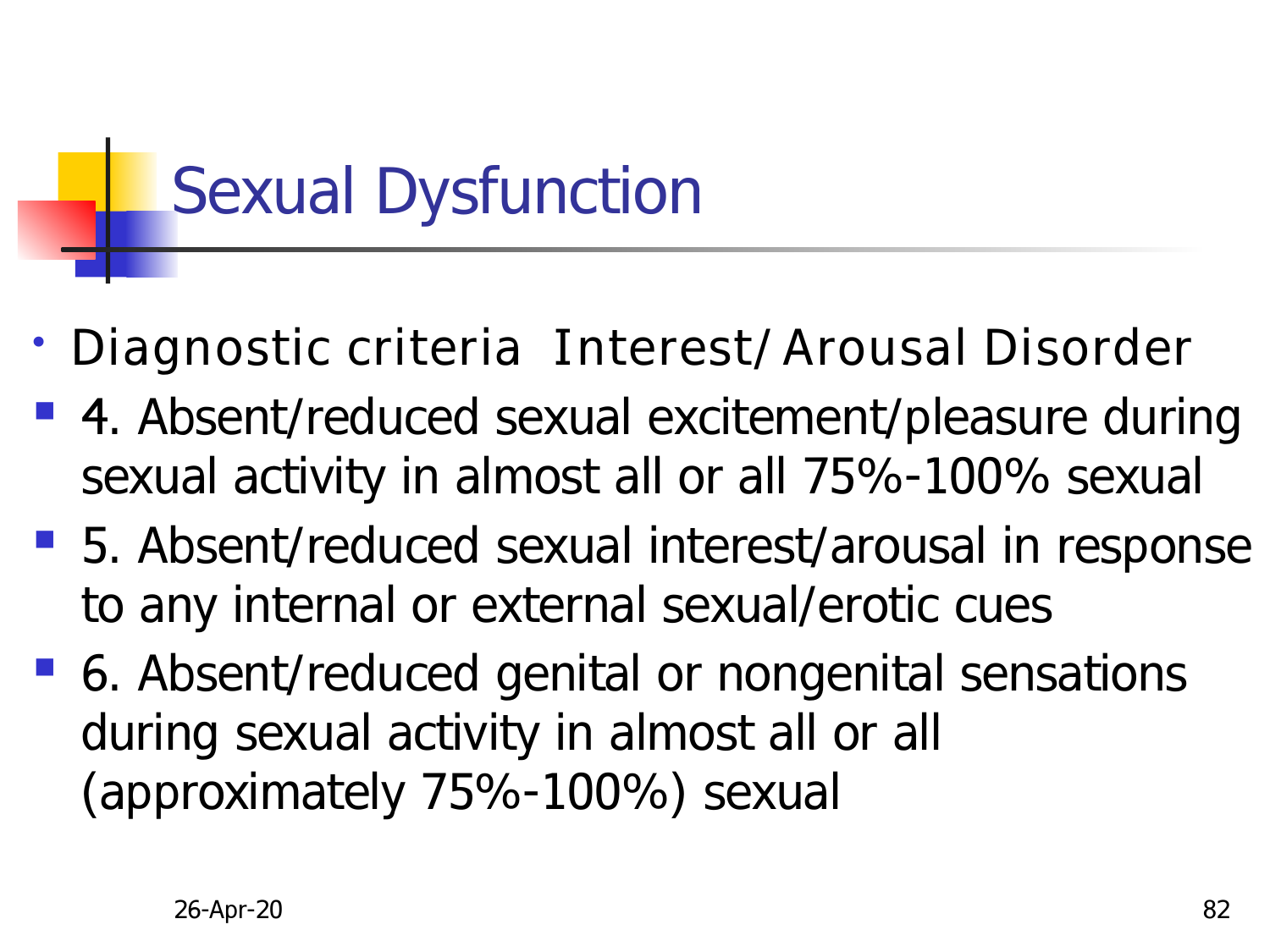

# Sexual Dysfunction
Diagnostic criteria  Interest/Arousal Disorder
4. Absent/reduced sexual excitement/pleasure during sexual activity in almost all or all 75%-100% sexual
5. Absent/reduced sexual interest/arousal in response to any internal or external sexual/erotic cues
6. Absent/reduced genital or nongenital sensations during sexual activity in almost all or all (approximately 75%-100%) sexual
26-Apr-20
82